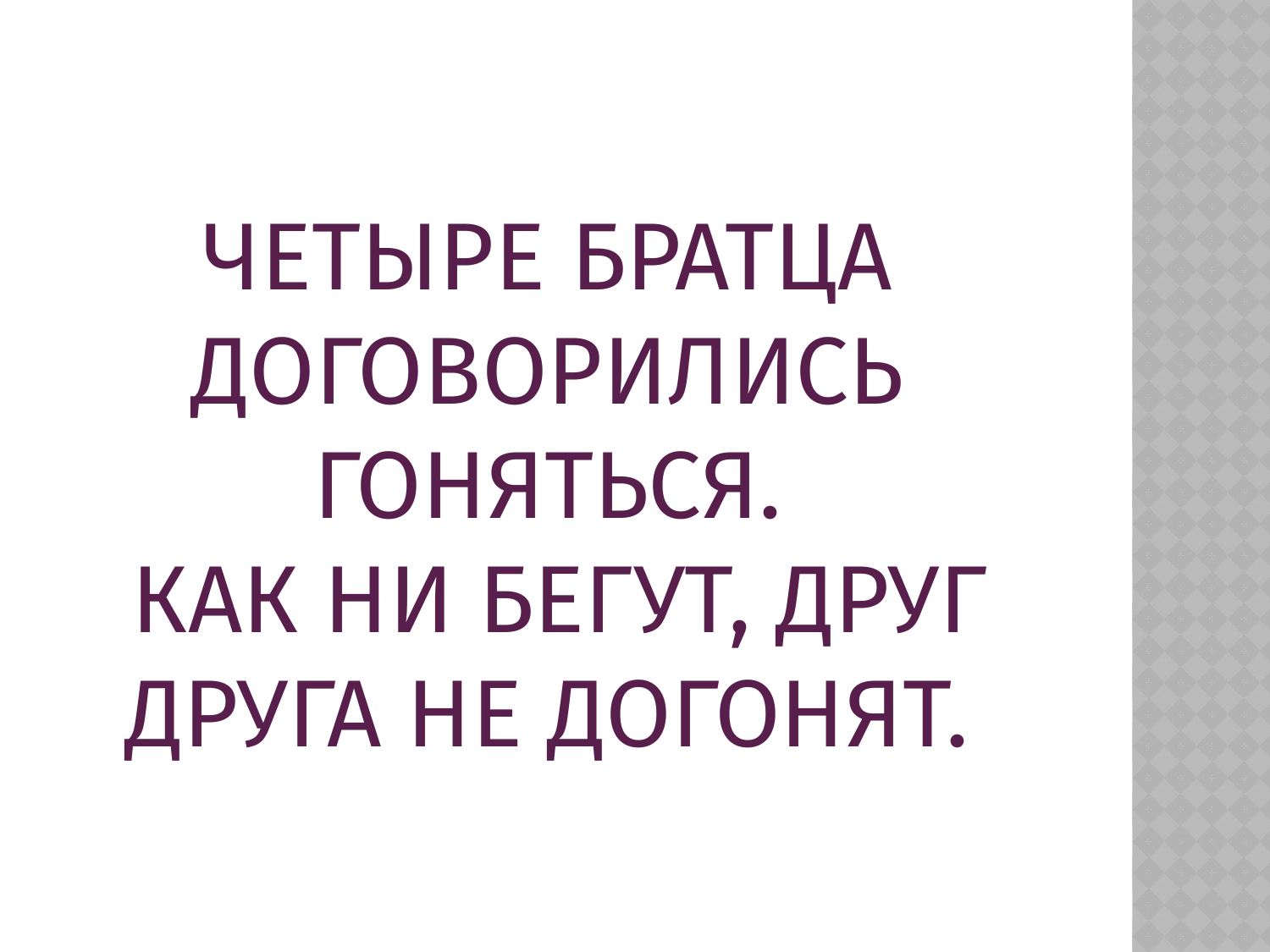

# Четыре братца договорились гоняться. Как ни бегут, Друг друга не догонят.